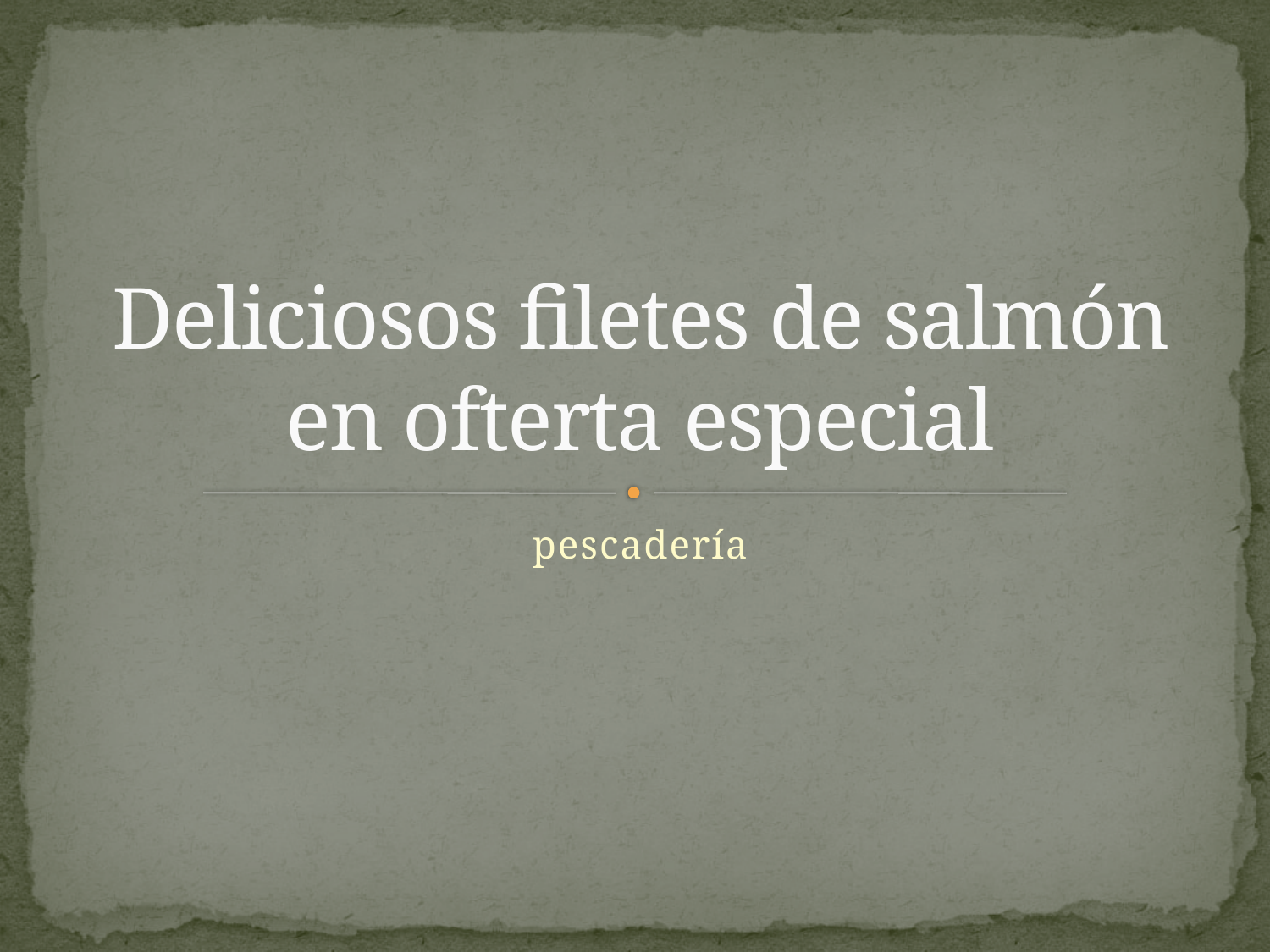

# Deliciosos filetes de salmón en ofterta especial
pescadería